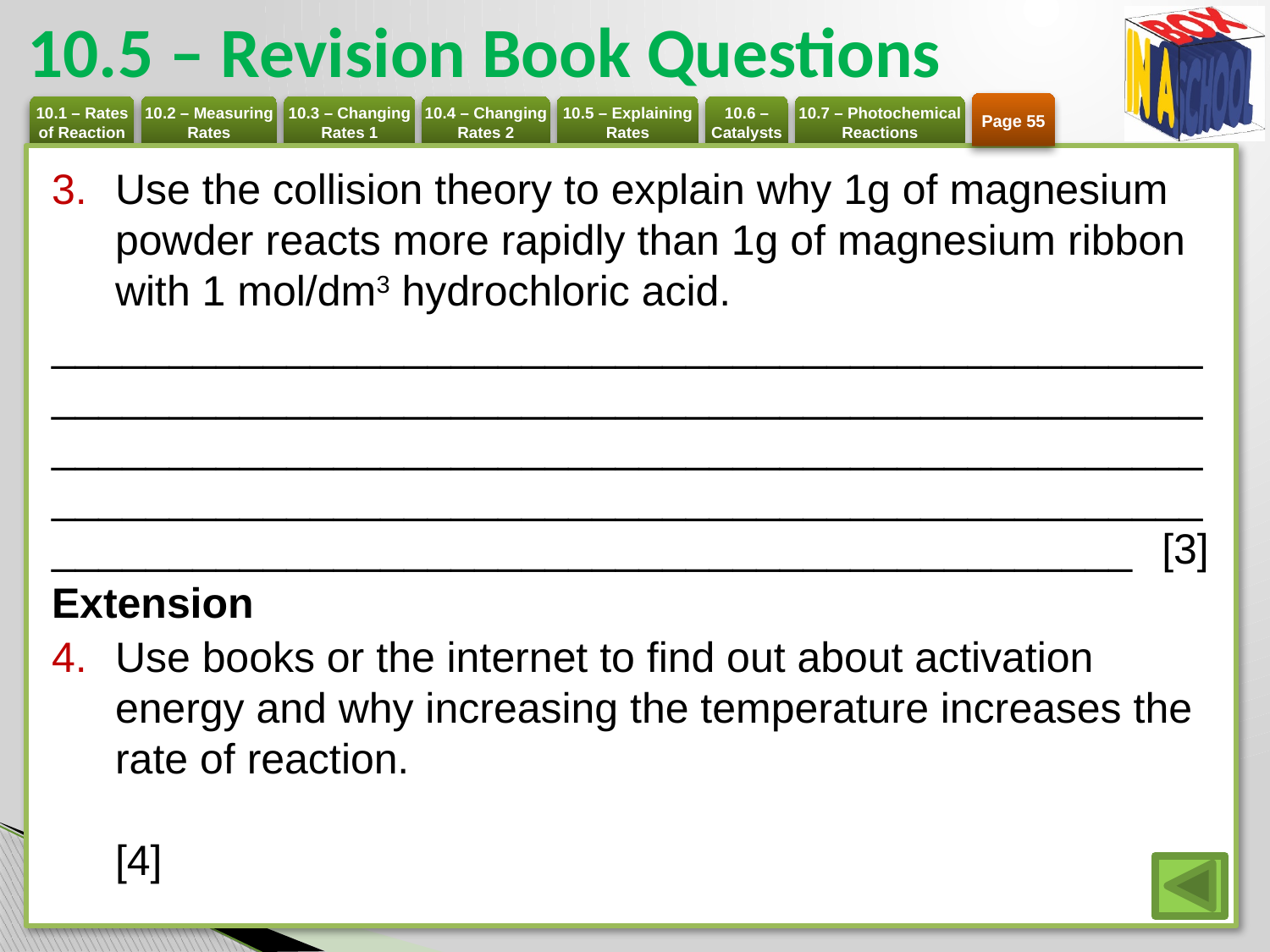

# 10.5 – Revision Book Questions
Page 55
Use the collision theory to explain why 1g of magnesium powder reacts more rapidly than 1g of magnesium ribbon with 1 mol/dm3 hydrochloric acid.
__________________________________________________________________________________________________________________________________________________________________________________________________________________________________________________	[3]
Extension
Use books or the internet to find out about activation energy and why increasing the temperature increases the rate of reaction. 	[4]